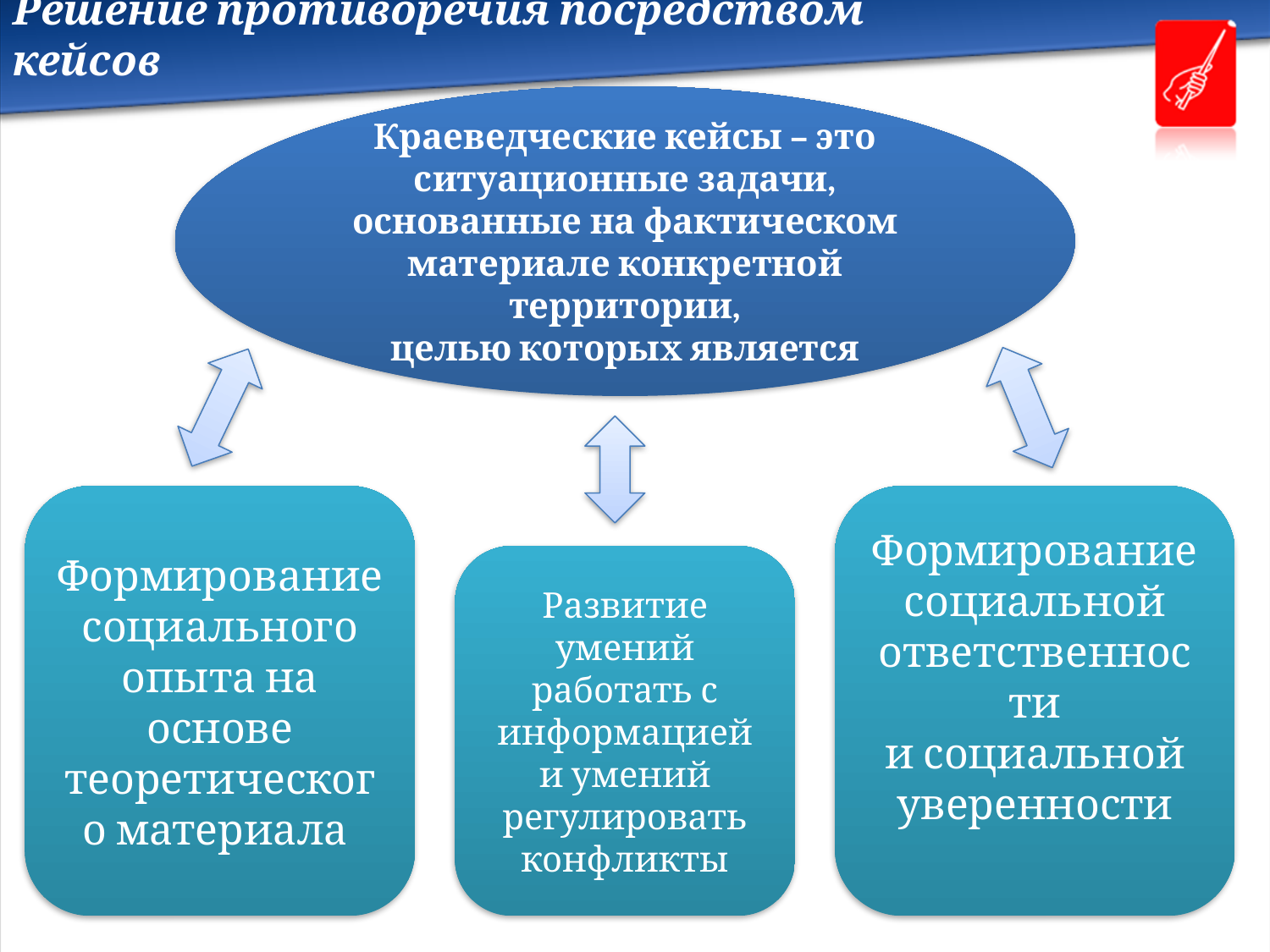

# Решение противоречия посредством кейсов
Краеведческие кейсы – это
ситуационные задачи, основанные на фактическом материале конкретной территории,
целью которых является

Формирование социального опыта на основе теоретического материала
Формирование социальной ответственности
и социальной уверенности

Развитие умений работать с информацией и умений регулировать конфликты